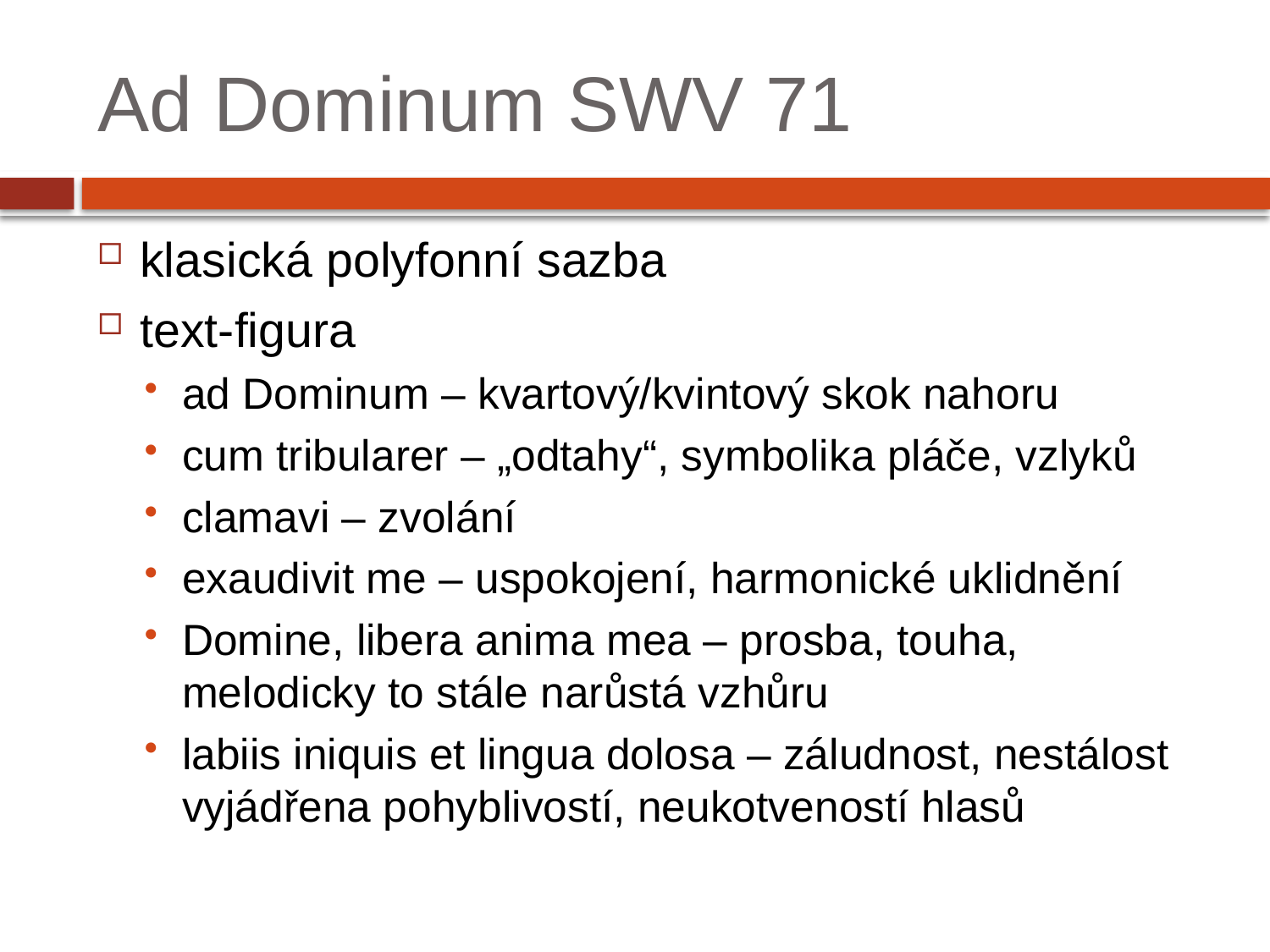

# Ad Dominum SWV 71
klasická polyfonní sazba
text-figura
ad Dominum – kvartový/kvintový skok nahoru
cum tribularer – „odtahy“, symbolika pláče, vzlyků
clamavi – zvolání
exaudivit me – uspokojení, harmonické uklidnění
Domine, libera anima mea – prosba, touha, melodicky to stále narůstá vzhůru
labiis iniquis et lingua dolosa – záludnost, nestálost vyjádřena pohyblivostí, neukotveností hlasů